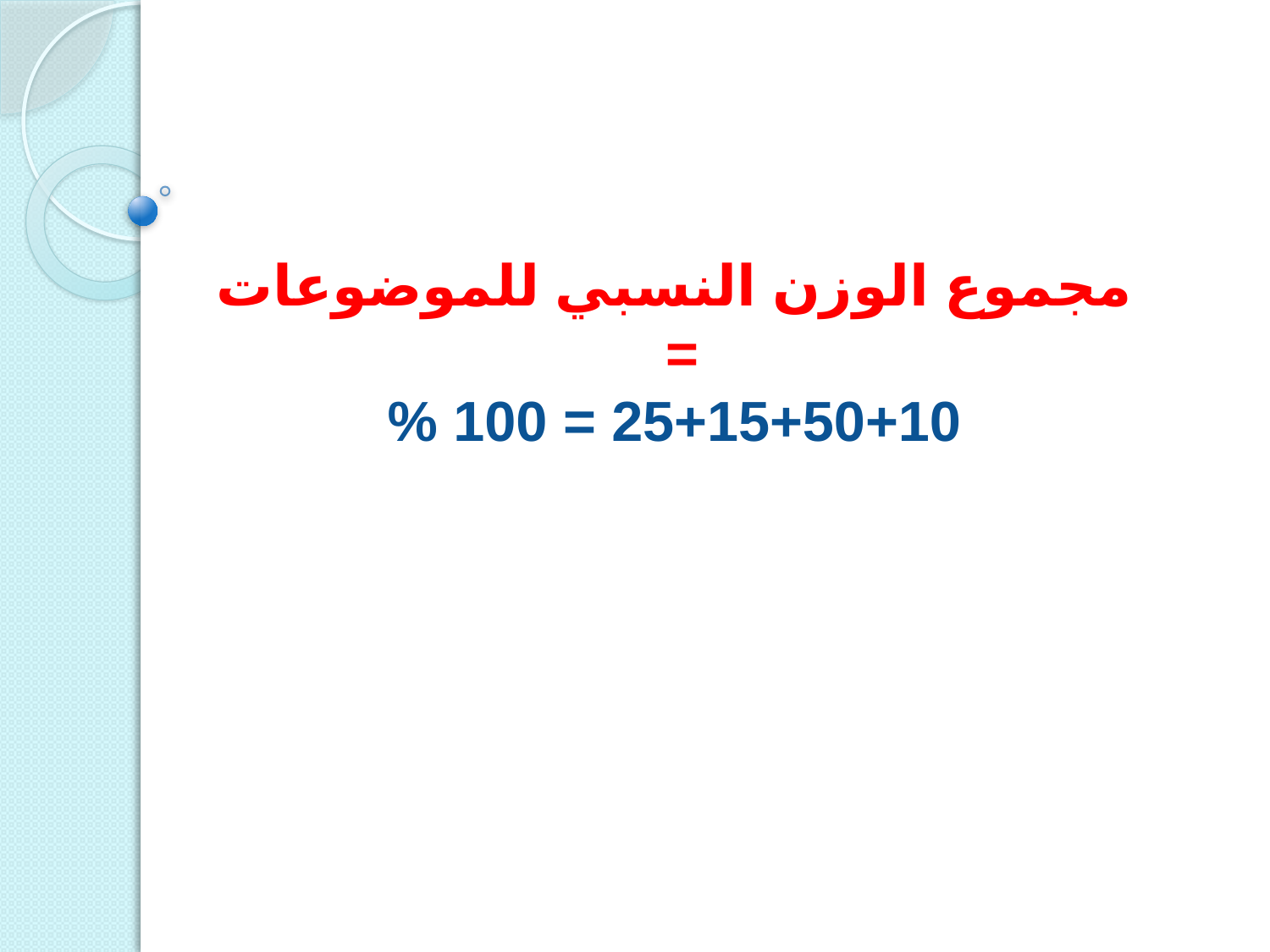

مجموع الوزن النسبي للموضوعات =
25+15+50+10 = 100 %